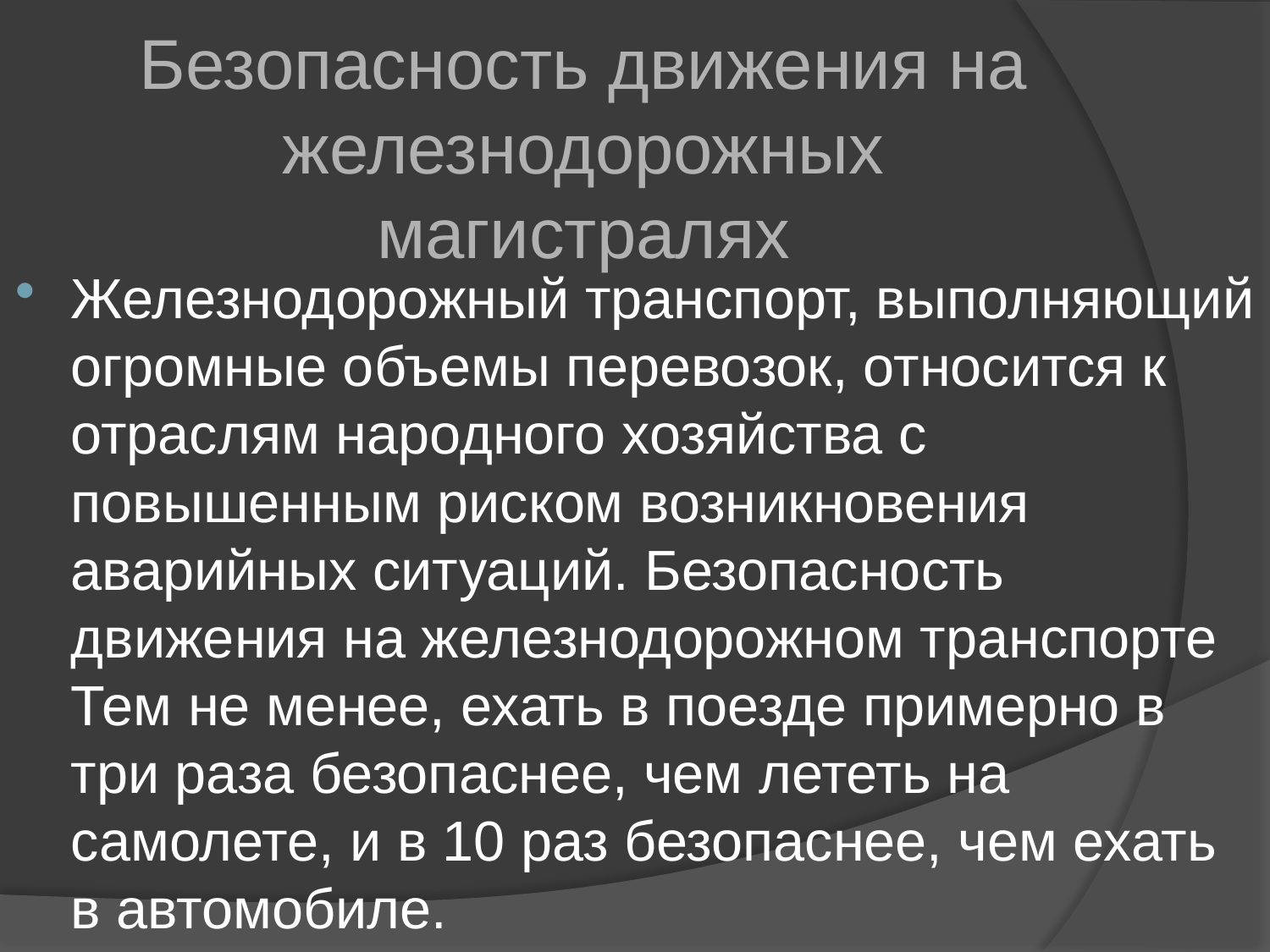

# Безопасность движения на железнодорожных магистралях
Железнодорожный транспорт, выполняющий огромные объемы перевозок, относится к отраслям народного хозяйства с повышенным риском возникновения аварийных ситуаций. Безопасность движения на железнодорожном транспорте Тем не менее, ехать в поезде примерно в три раза безопаснее, чем лететь на самолете, и в 10 раз безопаснее, чем ехать в автомобиле.